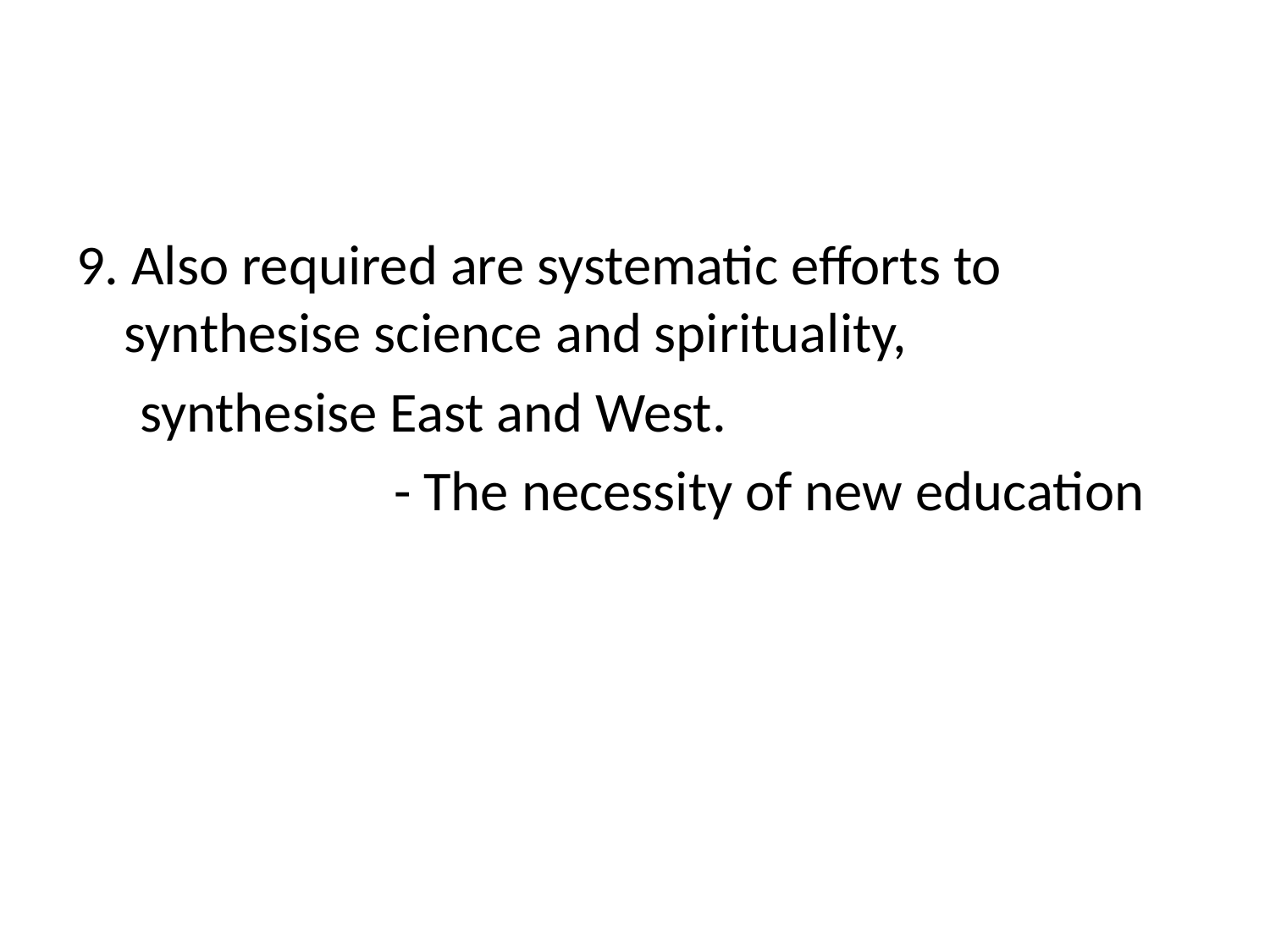

#
9. Also required are systematic efforts to synthesise science and spirituality,
     synthesise East and West.
                         - The necessity of new education